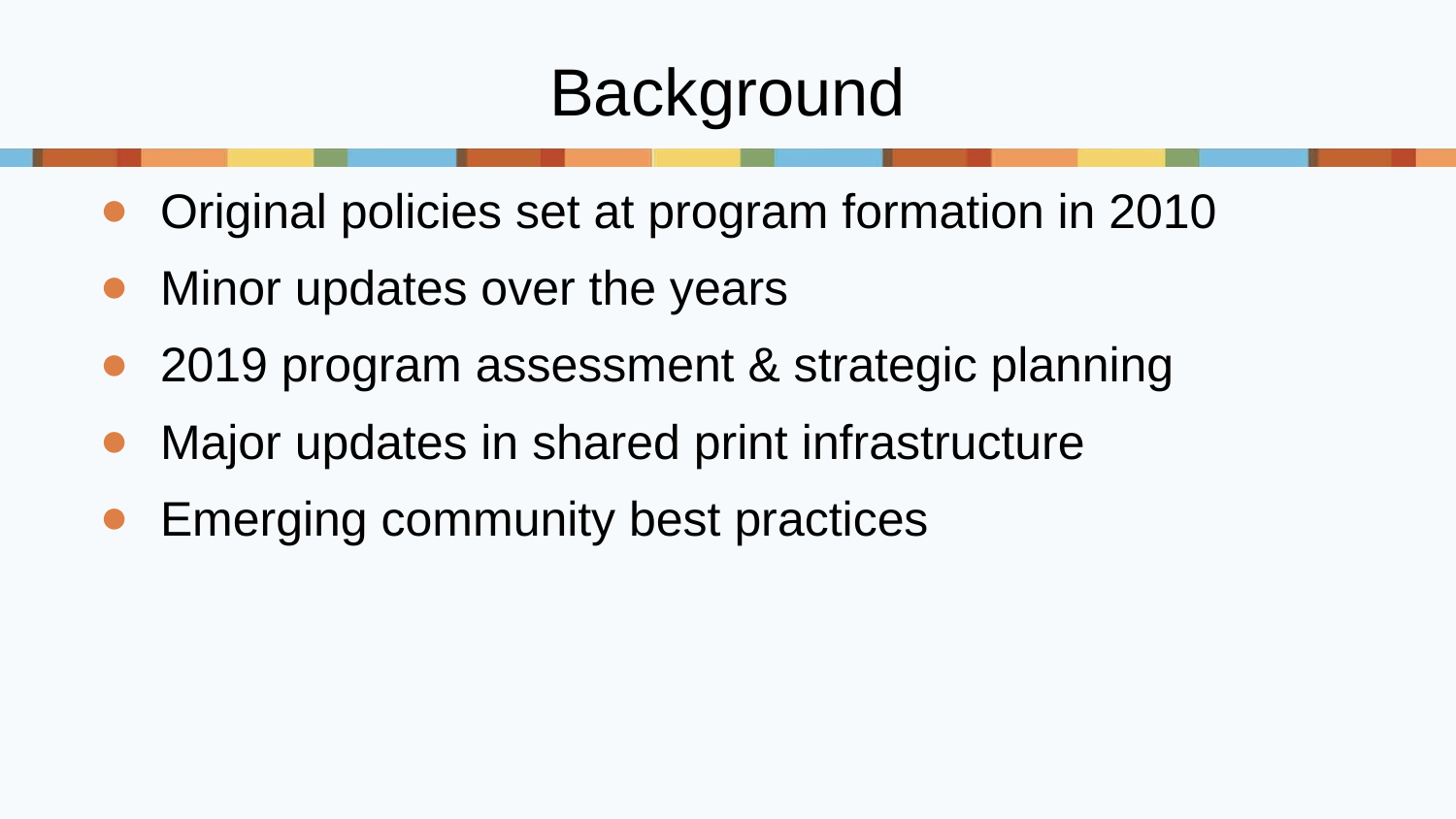

# Background
Original policies set at program formation in 2010
Minor updates over the years
2019 program assessment & strategic planning
Major updates in shared print infrastructure
Emerging community best practices